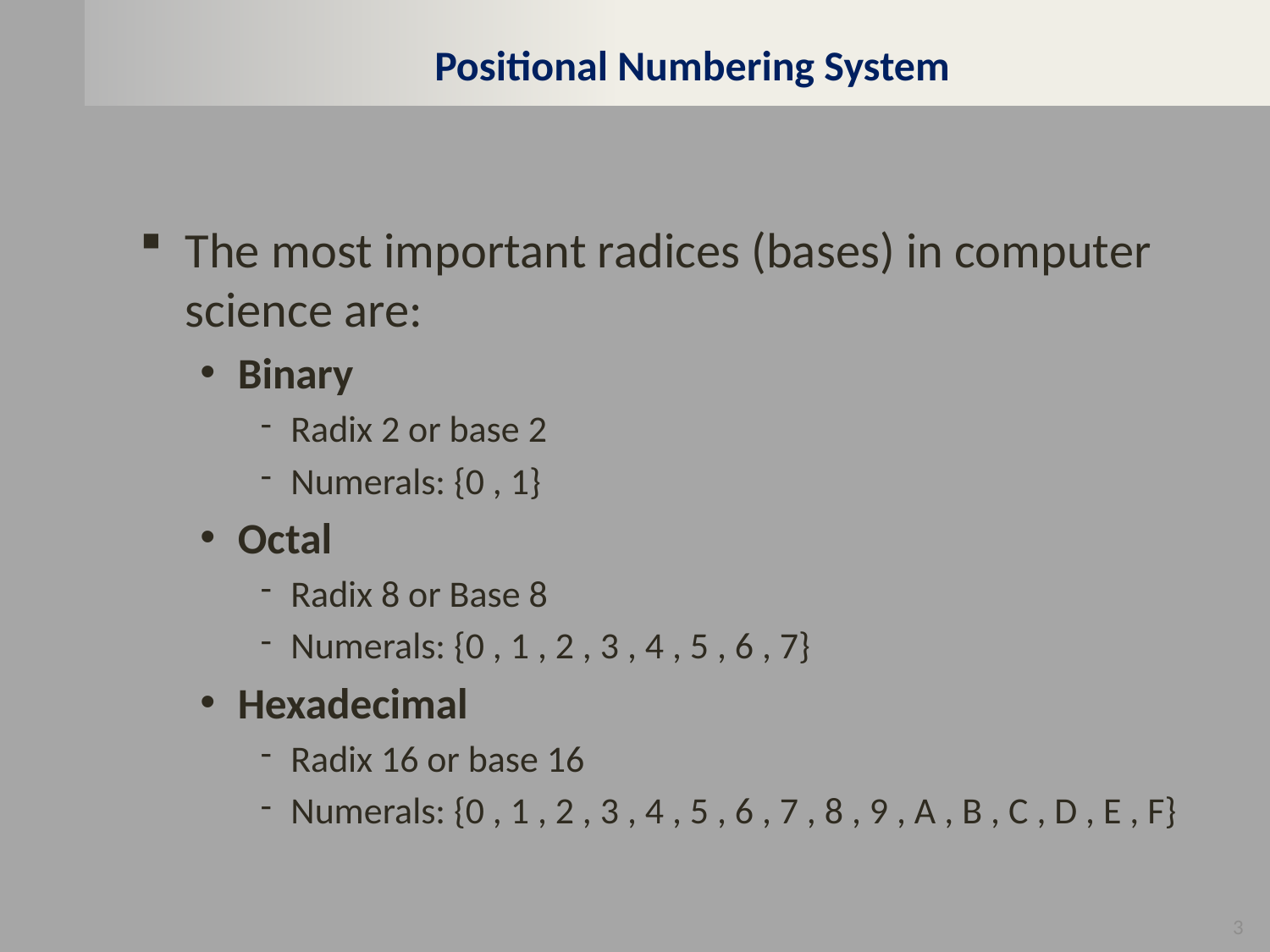

# Positional Numbering System
The most important radices (bases) in computer science are:
Binary
Radix 2 or base 2
Numerals: {0 , 1}
Octal
Radix 8 or Base 8
Numerals: {0 , 1 , 2 , 3 , 4 , 5 , 6 , 7}
Hexadecimal
Radix 16 or base 16
Numerals: {0 , 1 , 2 , 3 , 4 , 5 , 6 , 7 , 8 , 9 , A , B , C , D , E , F}